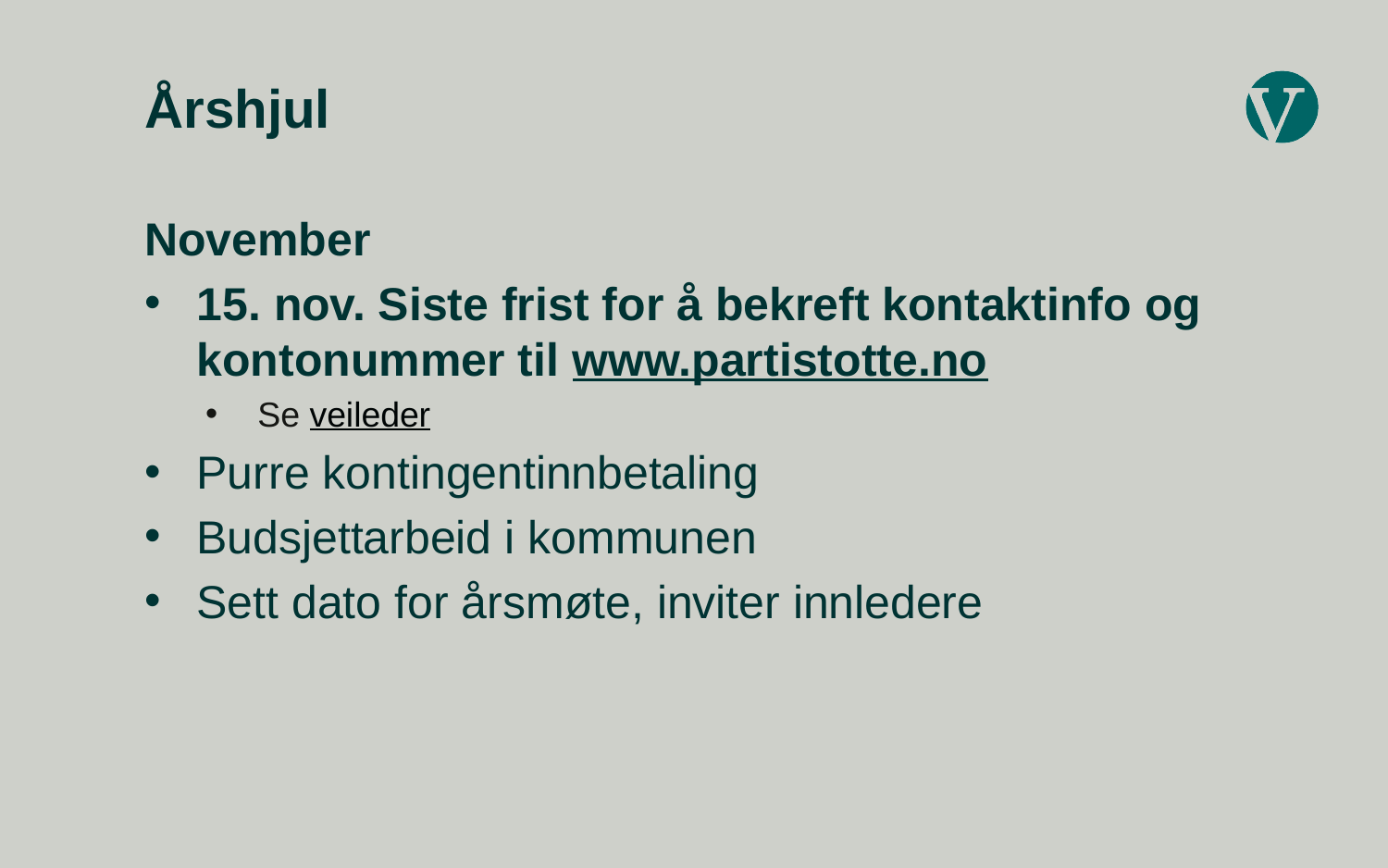

# Årshjul
November
15. nov. Siste frist for å bekreft kontaktinfo og kontonummer til www.partistotte.no
Se veileder
Purre kontingentinnbetaling
Budsjettarbeid i kommunen
Sett dato for årsmøte, inviter innledere